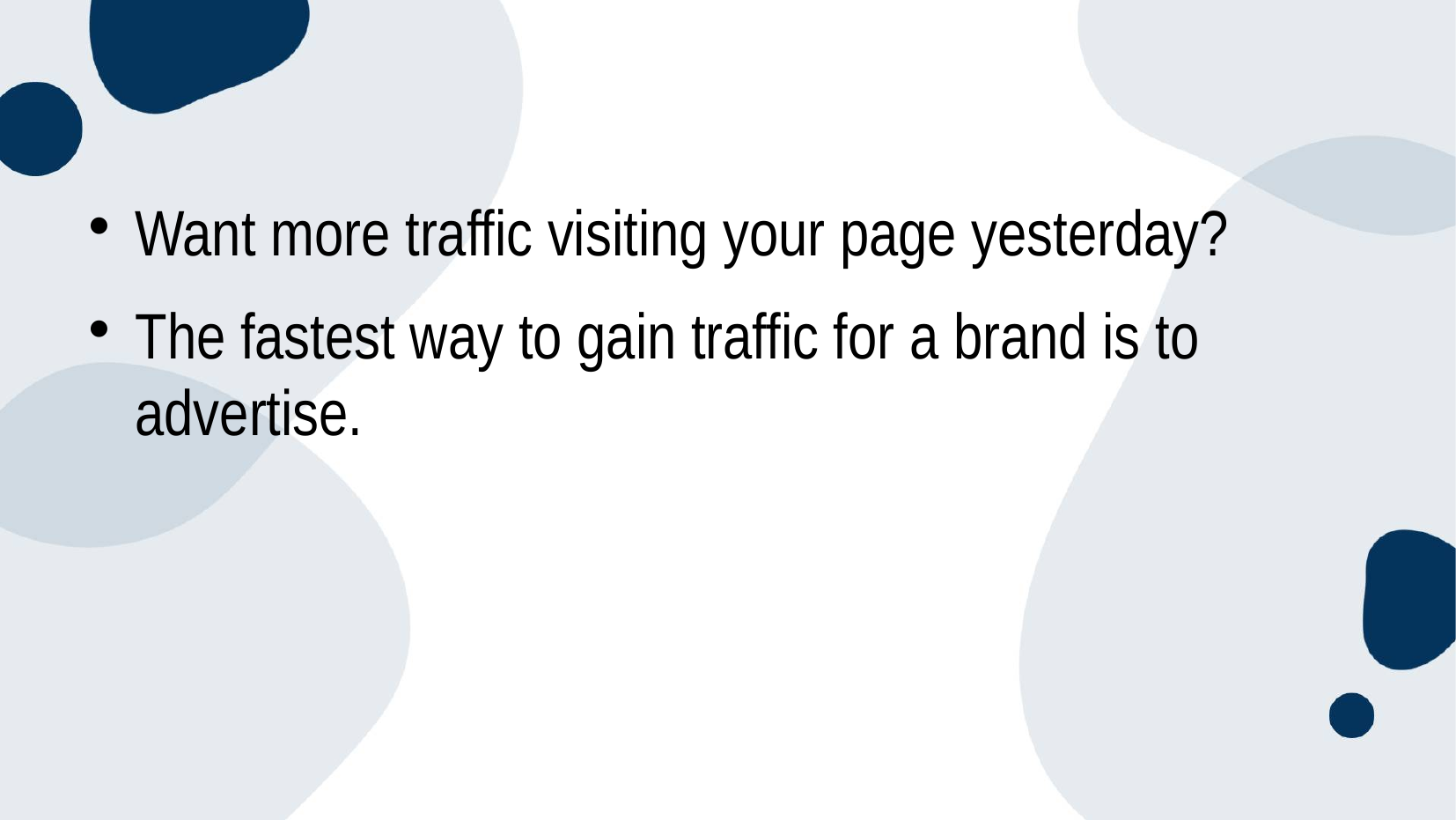

Want more traffic visiting your page yesterday?
The fastest way to gain traffic for a brand is to advertise.